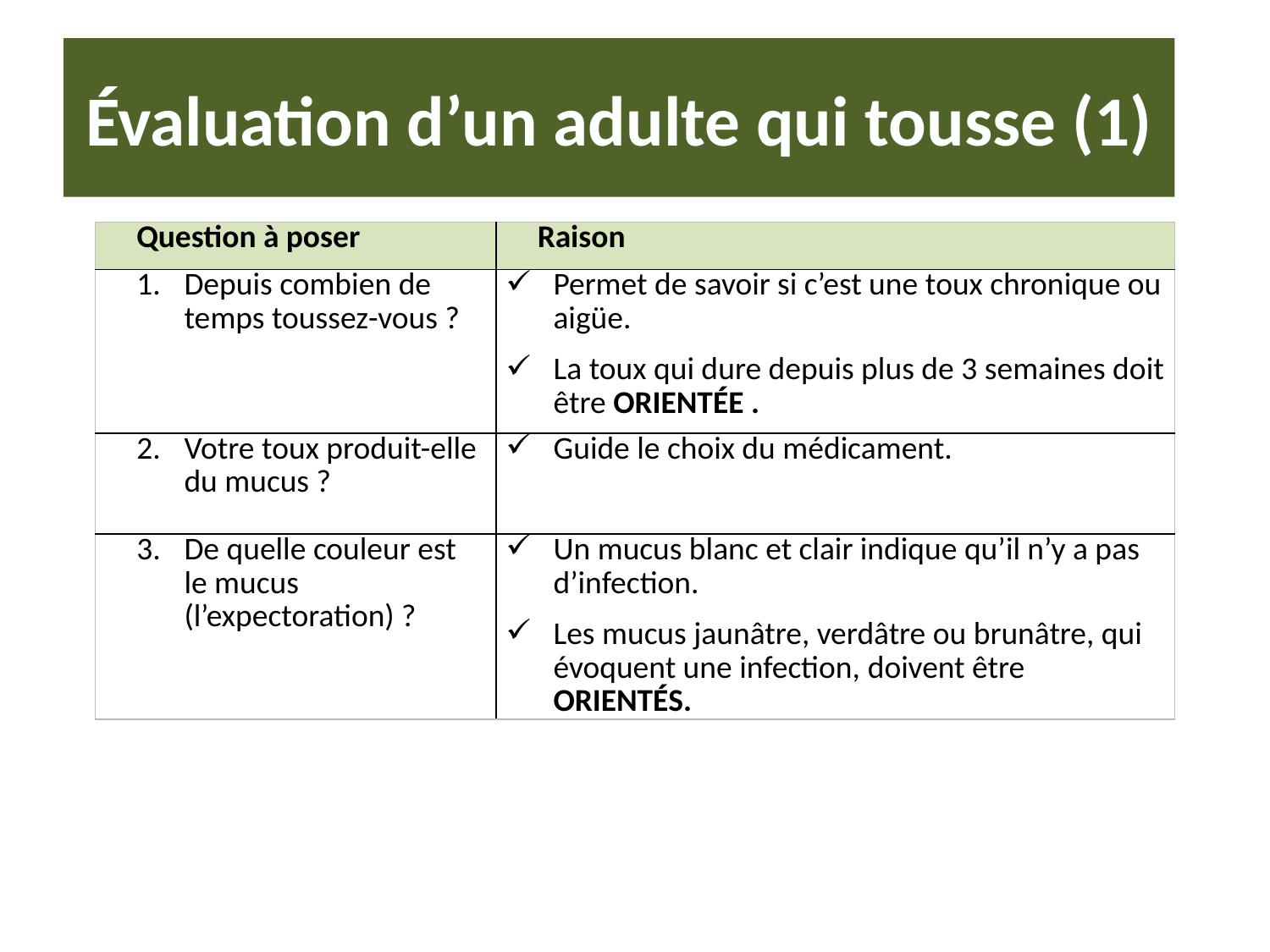

# Évaluation d’un adulte qui tousse (1)
| Question à poser | Raison |
| --- | --- |
| Depuis combien de temps toussez-vous ? | Permet de savoir si c’est une toux chronique ou aigüe. La toux qui dure depuis plus de 3 semaines doit être ORIENTÉE . |
| Votre toux produit-elle du mucus ? | Guide le choix du médicament. |
| De quelle couleur est le mucus (l’expectoration) ? | Un mucus blanc et clair indique qu’il n’y a pas d’infection. Les mucus jaunâtre, verdâtre ou brunâtre, qui évoquent une infection, doivent être ORIENTÉS. |